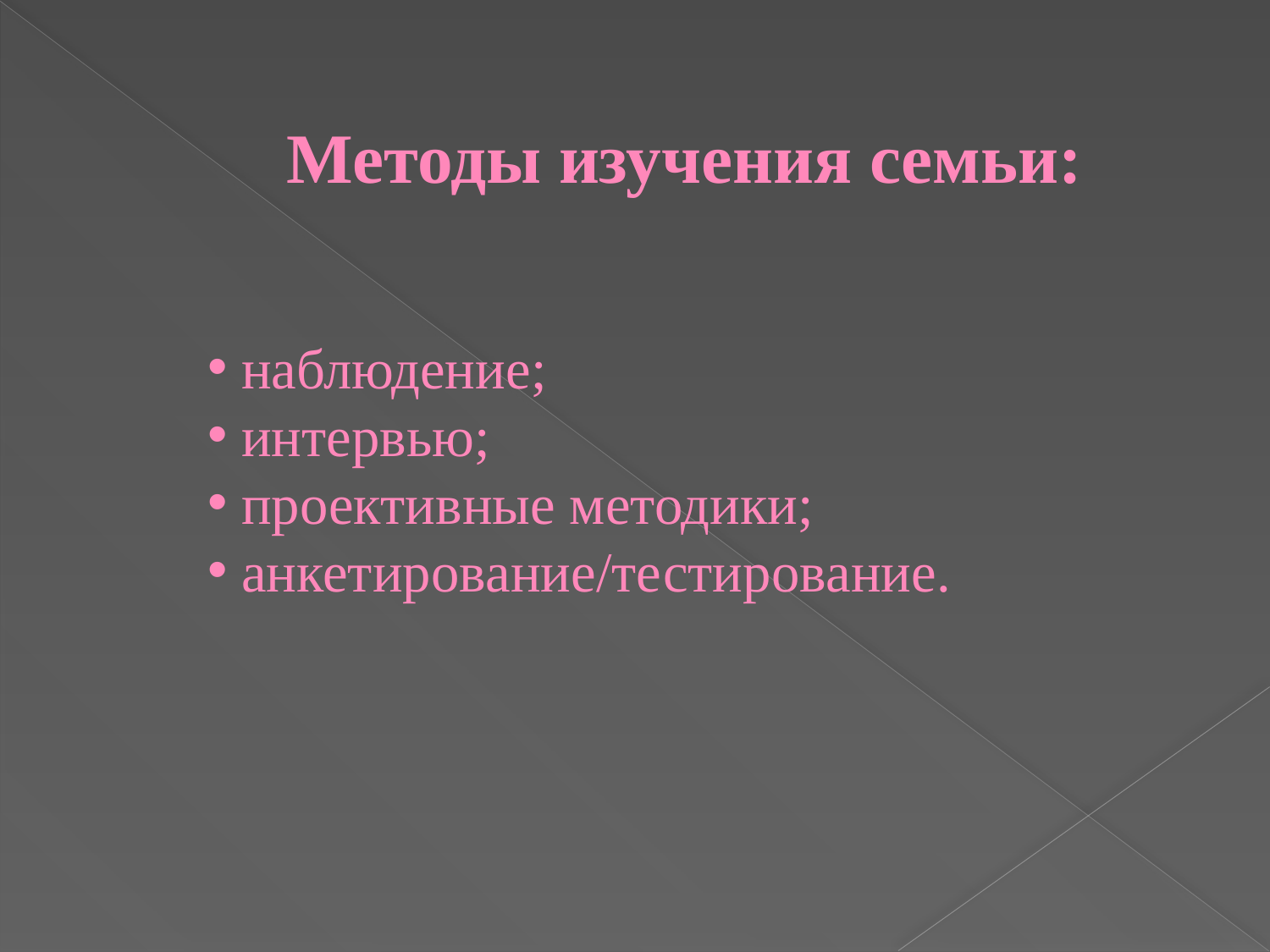

Методы изучения семьи:

 наблюдение;
 интервью;
 проективные методики;
 анкетирование/тестирование.